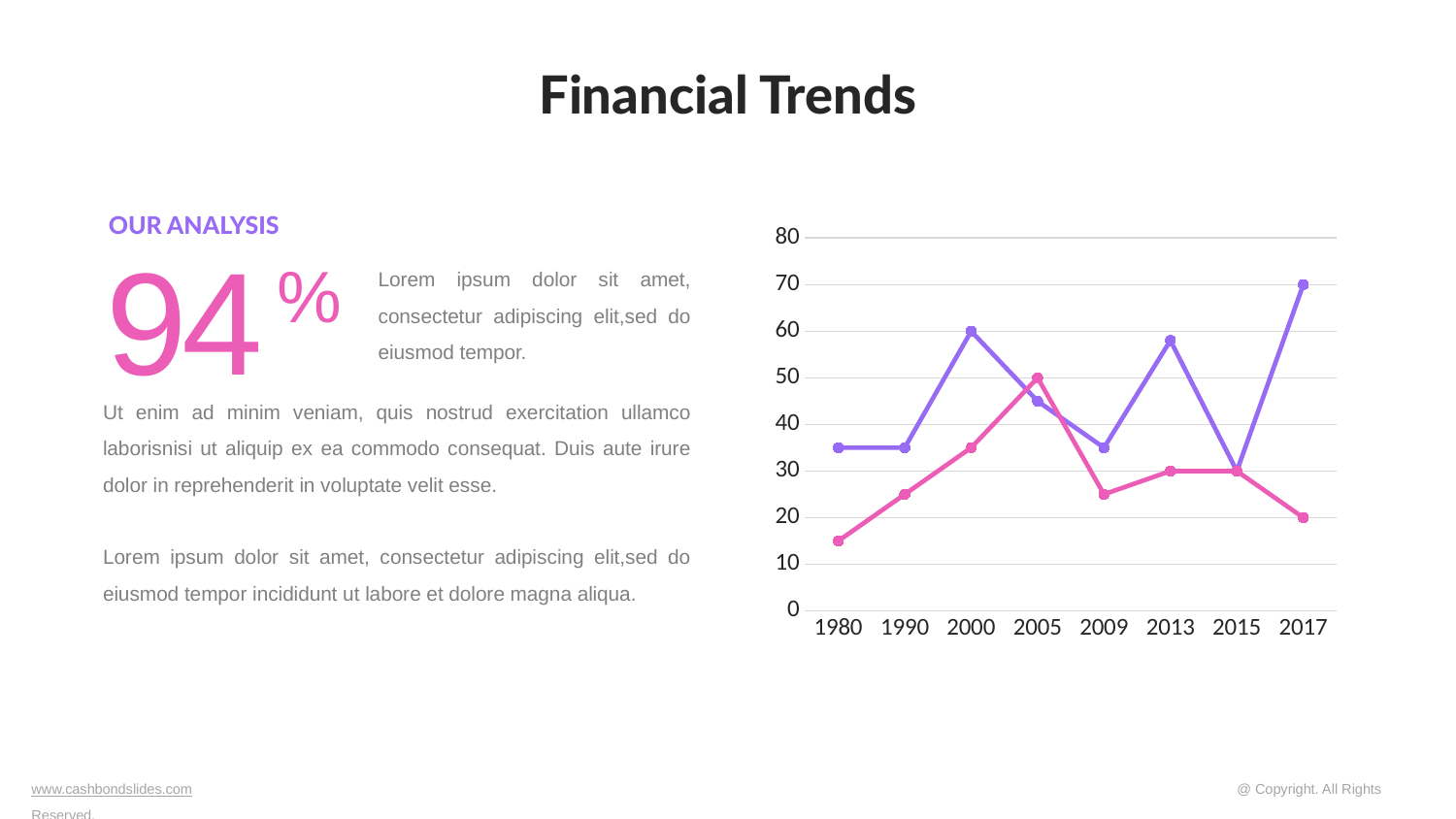

Financial Trends
OUR ANALYSIS
94
%
Lorem ipsum dolor sit amet, consectetur adipiscing elit,sed do eiusmod tempor.
Ut enim ad minim veniam, quis nostrud exercitation ullamco laborisnisi ut aliquip ex ea commodo consequat. Duis aute irure dolor in reprehenderit in voluptate velit esse.

Lorem ipsum dolor sit amet, consectetur adipiscing elit,sed do eiusmod tempor incididunt ut labore et dolore magna aliqua.

### Chart

| Category | Category 1 | Category 2 |
|---|---|---|
| 1980 | 35.0 | 15.0 |
| 1990 | 35.0 | 25.0 |
| 2000 | 60.0 | 35.0 |
| 2005 | 45.0 | 50.0 |
| 2009 | 35.0 | 25.0 |
| 2013 | 58.0 | 30.0 |
| 2015 | 30.0 | 30.0 |
| 2017 | 70.0 | 20.0 |
www.cashbondslides.com	                                                                                                			                                                @ Copyright. All Rights Reserved.